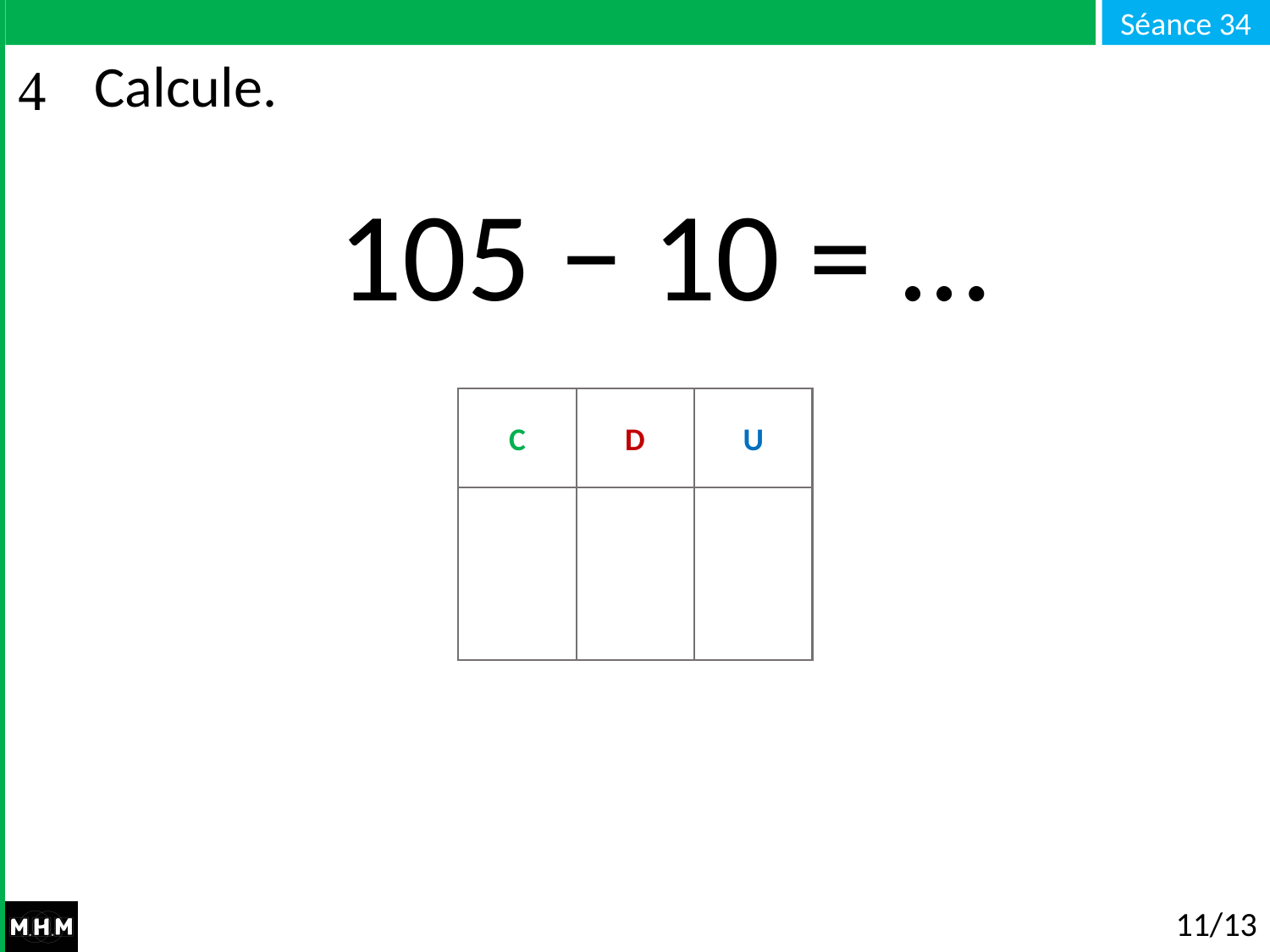

# Calcule.
105 − 10 = …
C
D
U

11/13